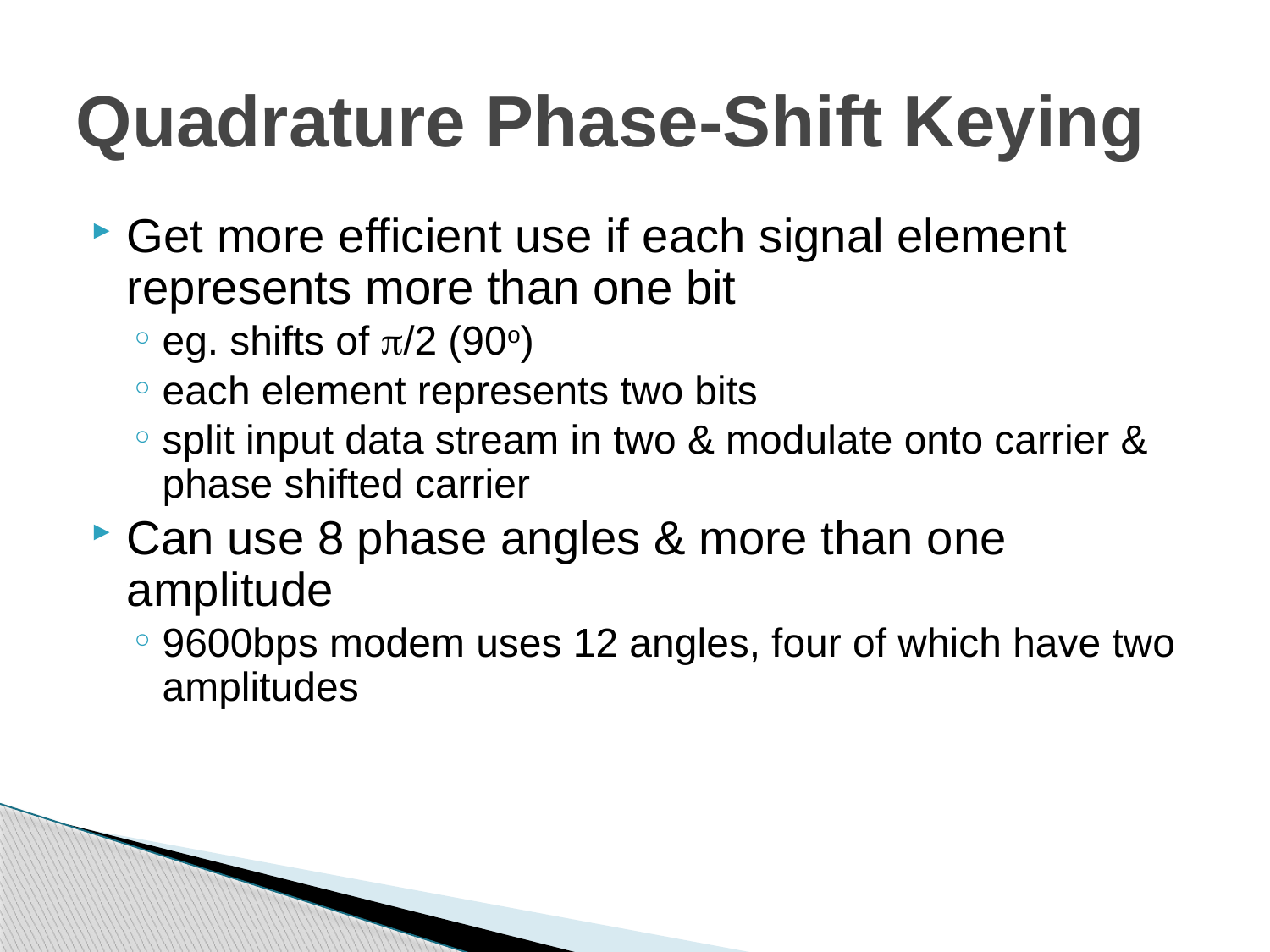

# Quadrature Phase-Shift Keying
Get more efficient use if each signal element represents more than one bit
eg. shifts of π/2 (90o)
each element represents two bits
split input data stream in two & modulate onto carrier & phase shifted carrier
Can use 8 phase angles & more than one amplitude
9600bps modem uses 12 angles, four of which have two amplitudes